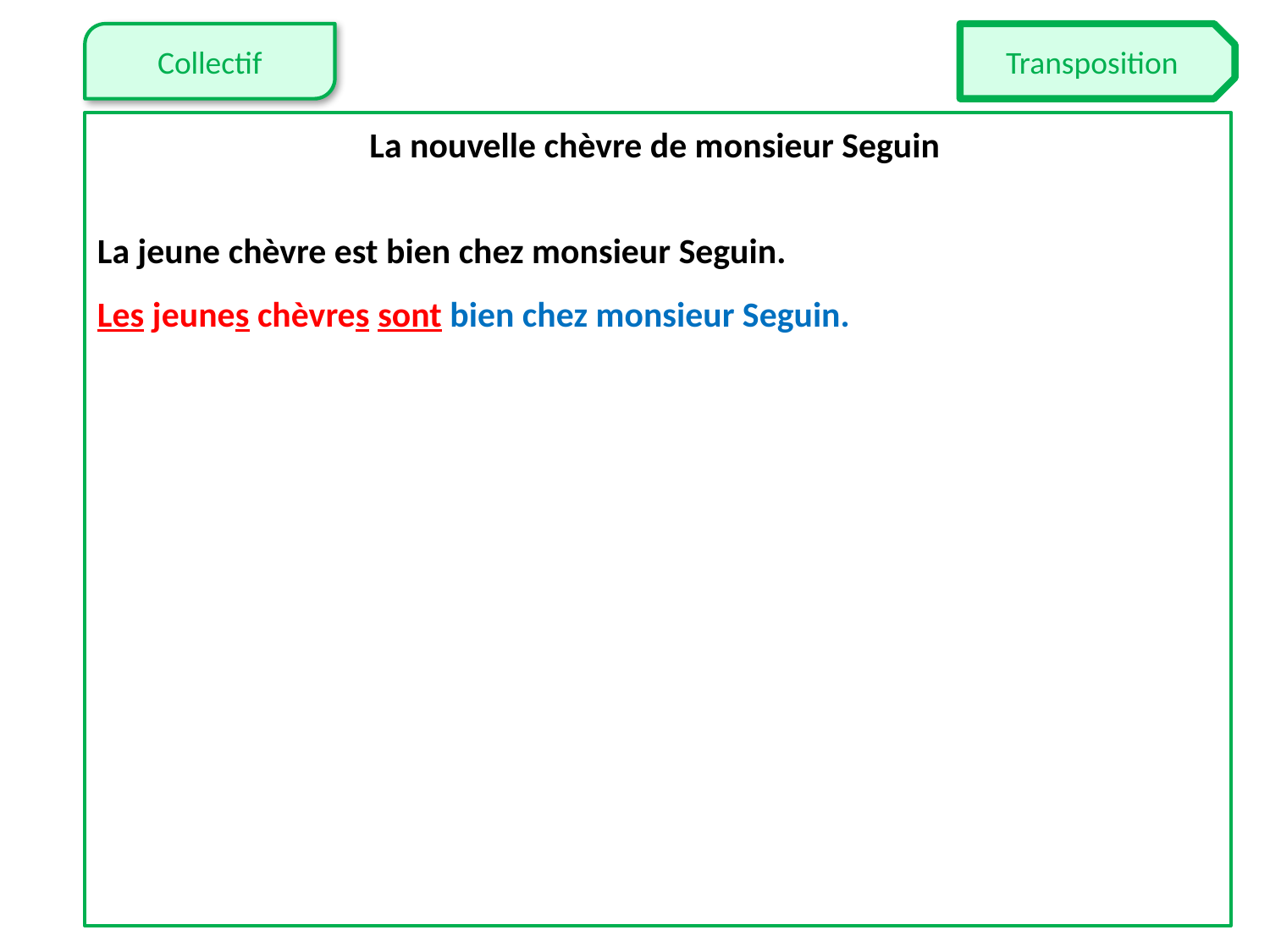

La nouvelle chèvre de monsieur Seguin

La jeune chèvre est bien chez monsieur Seguin.
Les jeunes chèvres sont bien chez monsieur Seguin.